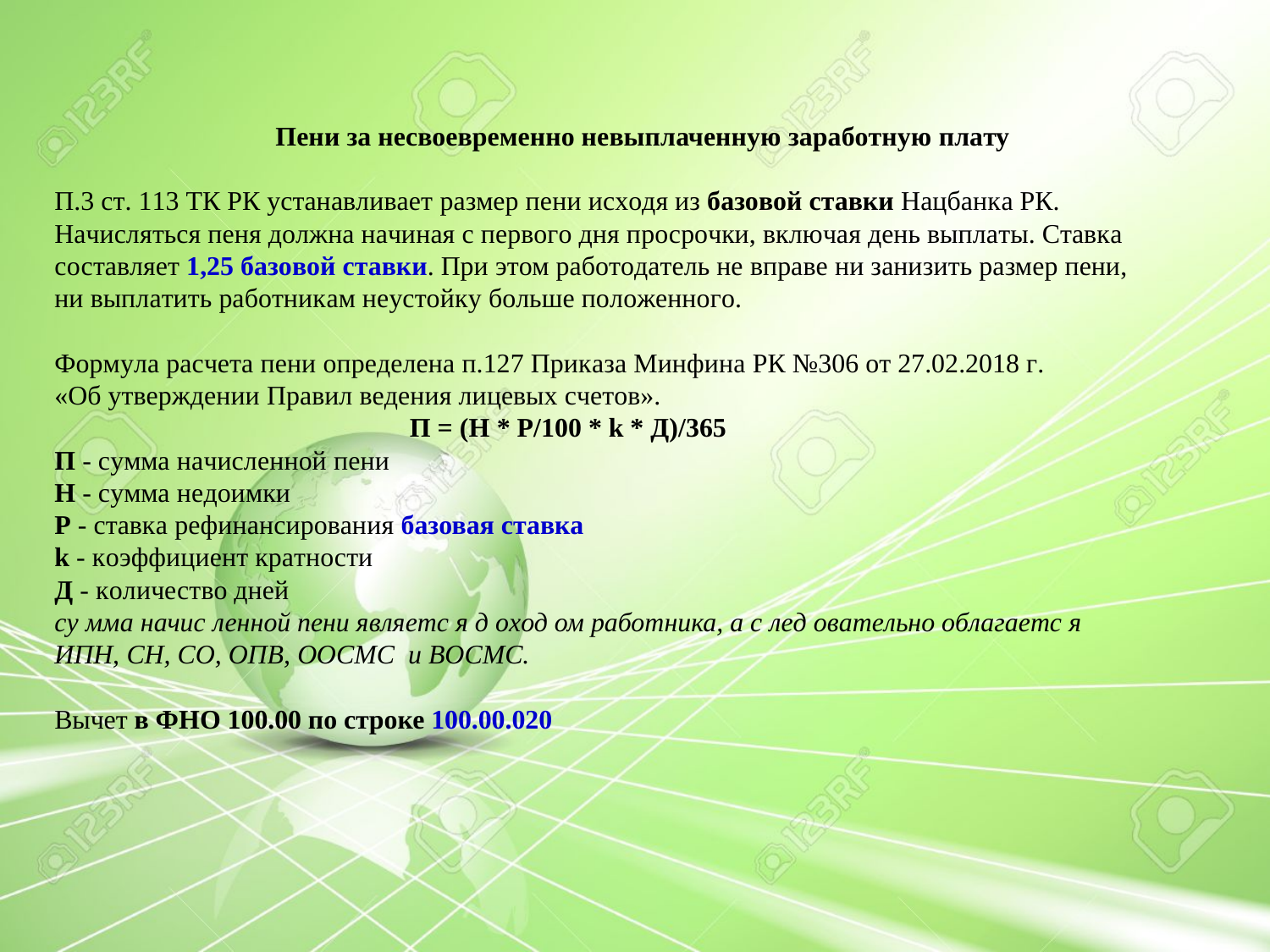

Пени за несвоевременно невыплаченную заработную плату

П.3 ст. 113 ТК РК устанавливает размер пени исходя из базовой ставки Нацбанка РК.
Начисляться пеня должна начиная с первого дня просрочки, включая день выплаты. Ставка составляет 1,25 базовой ставки. При этом работодатель не вправе ни занизить размер пени, ни выплатить работникам неустойку больше положенного.

Формула расчета пени определена п.127 Приказа Минфина РК №306 от 27.02.2018 г. «Об утверждении Правил ведения лицевых счетов».
П = (Н * Р/100 * k * Д)/365
П - сумма начисленной пени
H - сумма недоимки
Р - ставка рефинансирования базовая ставка
k - коэффициент кратности
Д - количество дней
су мма начис ленной пени являетс я д оход ом работника, а с лед овательно облагаетс я ИПН, СН, СО, ОПВ, ООСМС  и ВОСМС.

Вычет в ФНО 100.00 по строке 100.00.020